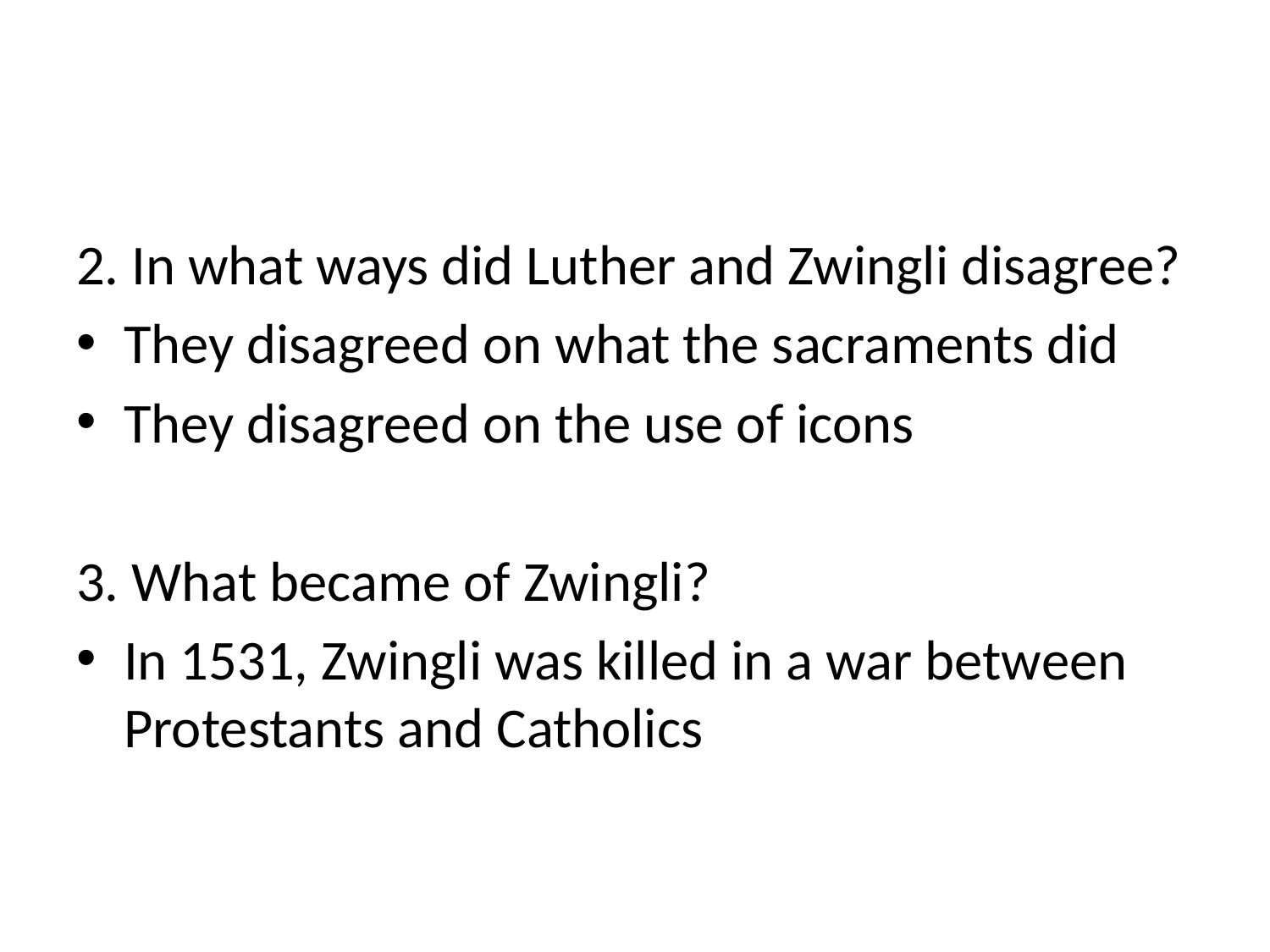

#
2. In what ways did Luther and Zwingli disagree?
They disagreed on what the sacraments did
They disagreed on the use of icons

3. What became of Zwingli?
In 1531, Zwingli was killed in a war between Protestants and Catholics